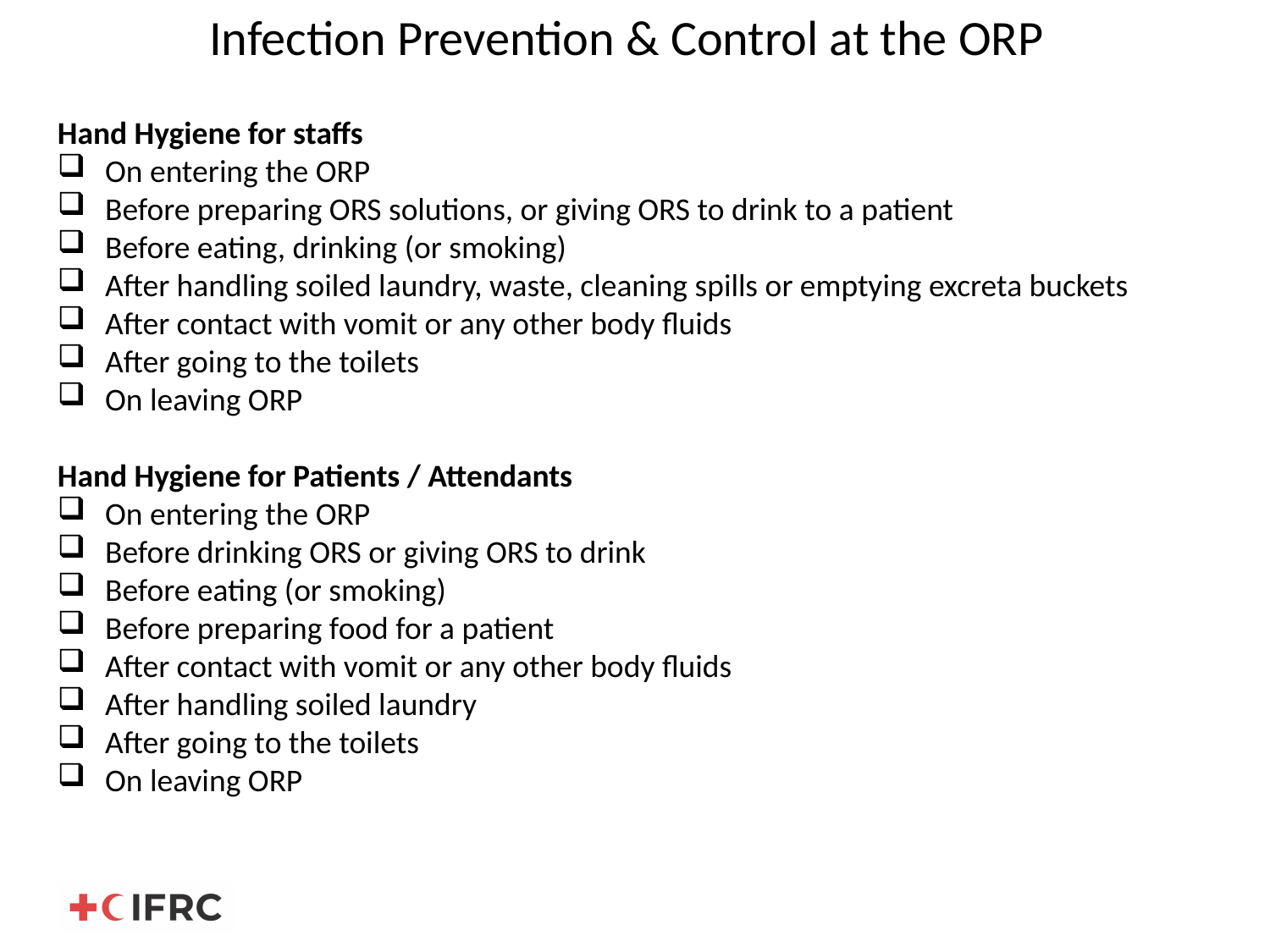

# Infection Prevention & Control at the ORP
Hand Hygiene for staffs
On entering the ORP
Before preparing ORS solutions, or giving ORS to drink to a patient
Before eating, drinking (or smoking)
After handling soiled laundry, waste, cleaning spills or emptying excreta buckets
After contact with vomit or any other body fluids
After going to the toilets
On leaving ORP

Hand Hygiene for Patients / Attendants
On entering the ORP
Before drinking ORS or giving ORS to drink
Before eating (or smoking)
Before preparing food for a patient
After contact with vomit or any other body fluids
After handling soiled laundry
After going to the toilets
On leaving ORP